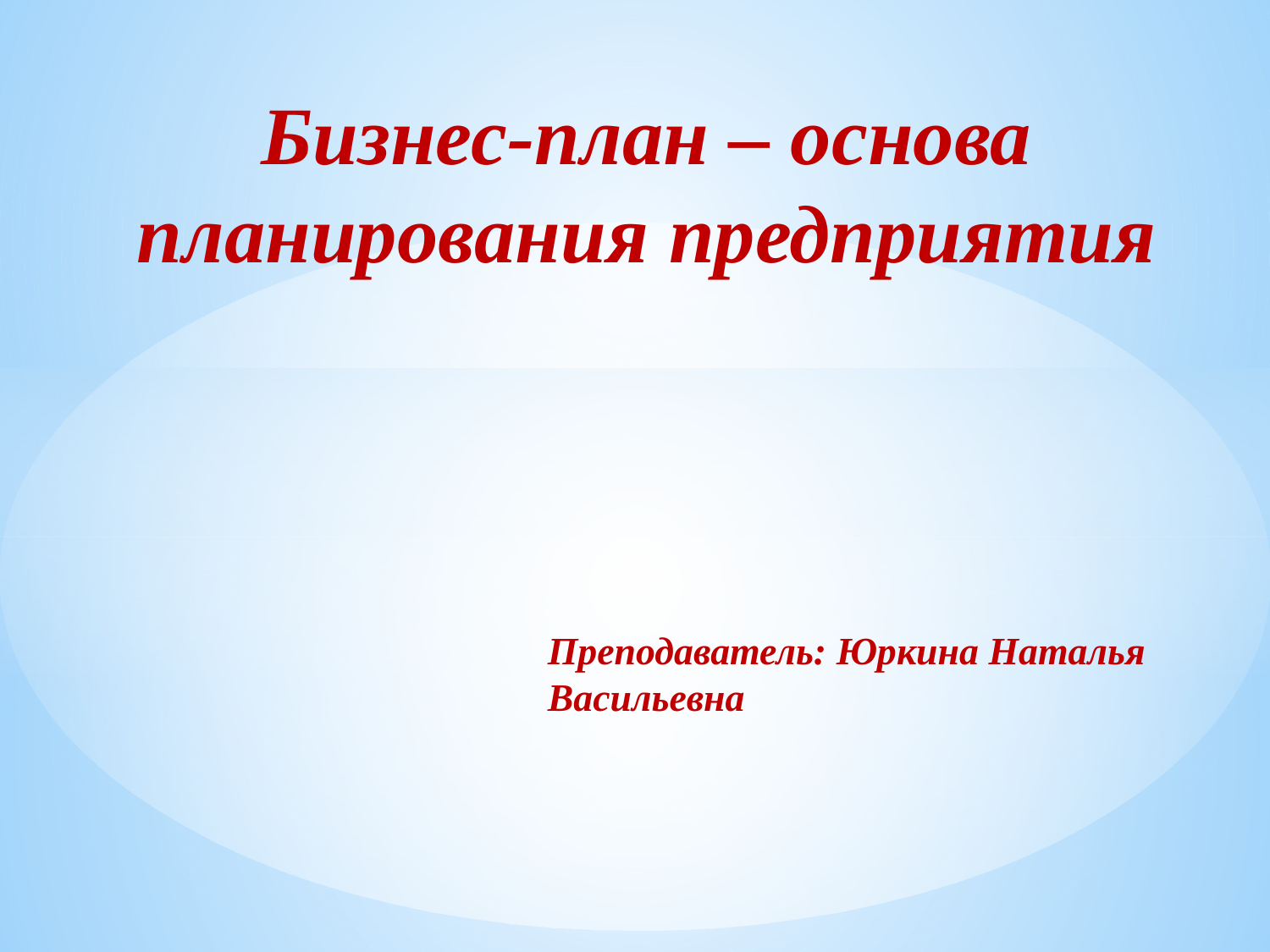

# Бизнес-план – основа планирования предприятия
Преподаватель: Юркина Наталья Васильевна